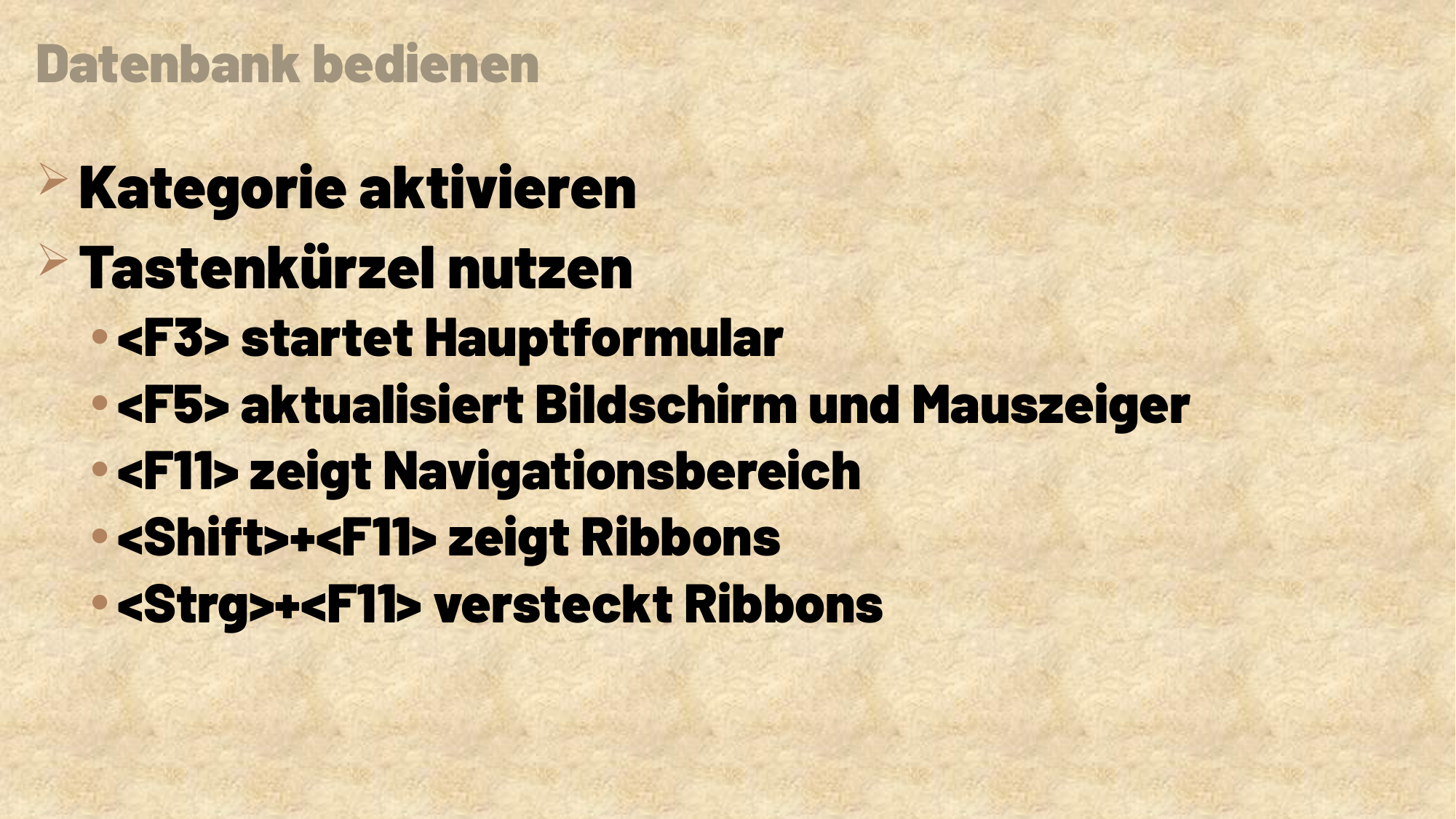

# Datenbank bedienen
Kategorie aktivieren
Tastenkürzel nutzen
<F3> startet Hauptformular
<F5> aktualisiert Bildschirm und Mauszeiger
<F11> zeigt Navigationsbereich
<Shift>+<F11> zeigt Ribbons
<Strg>+<F11> versteckt Ribbons